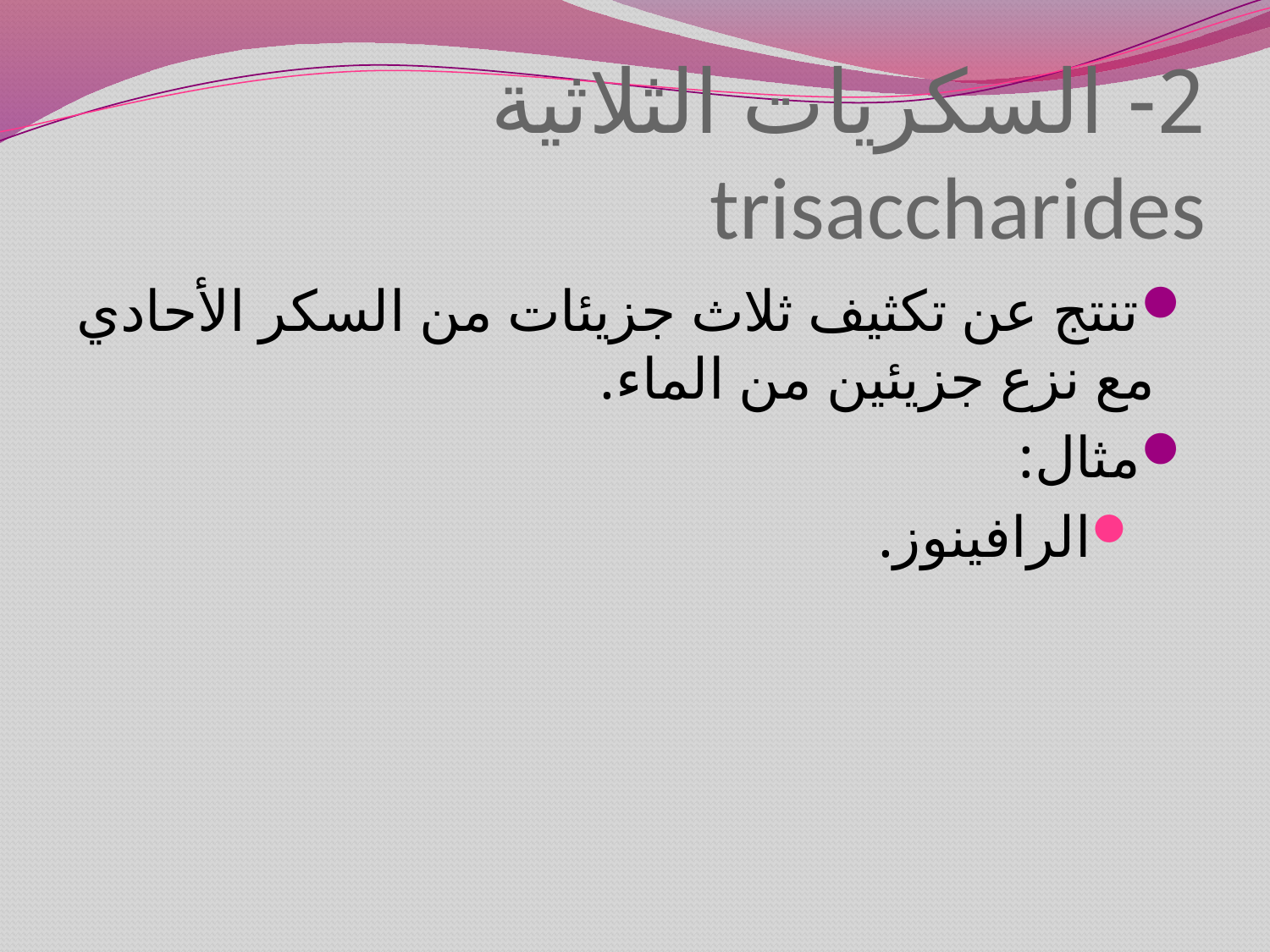

# 2- السكريات الثلاثية trisaccharides
تنتج عن تكثيف ثلاث جزيئات من السكر الأحادي مع نزع جزيئين من الماء.
مثال:
الرافينوز.